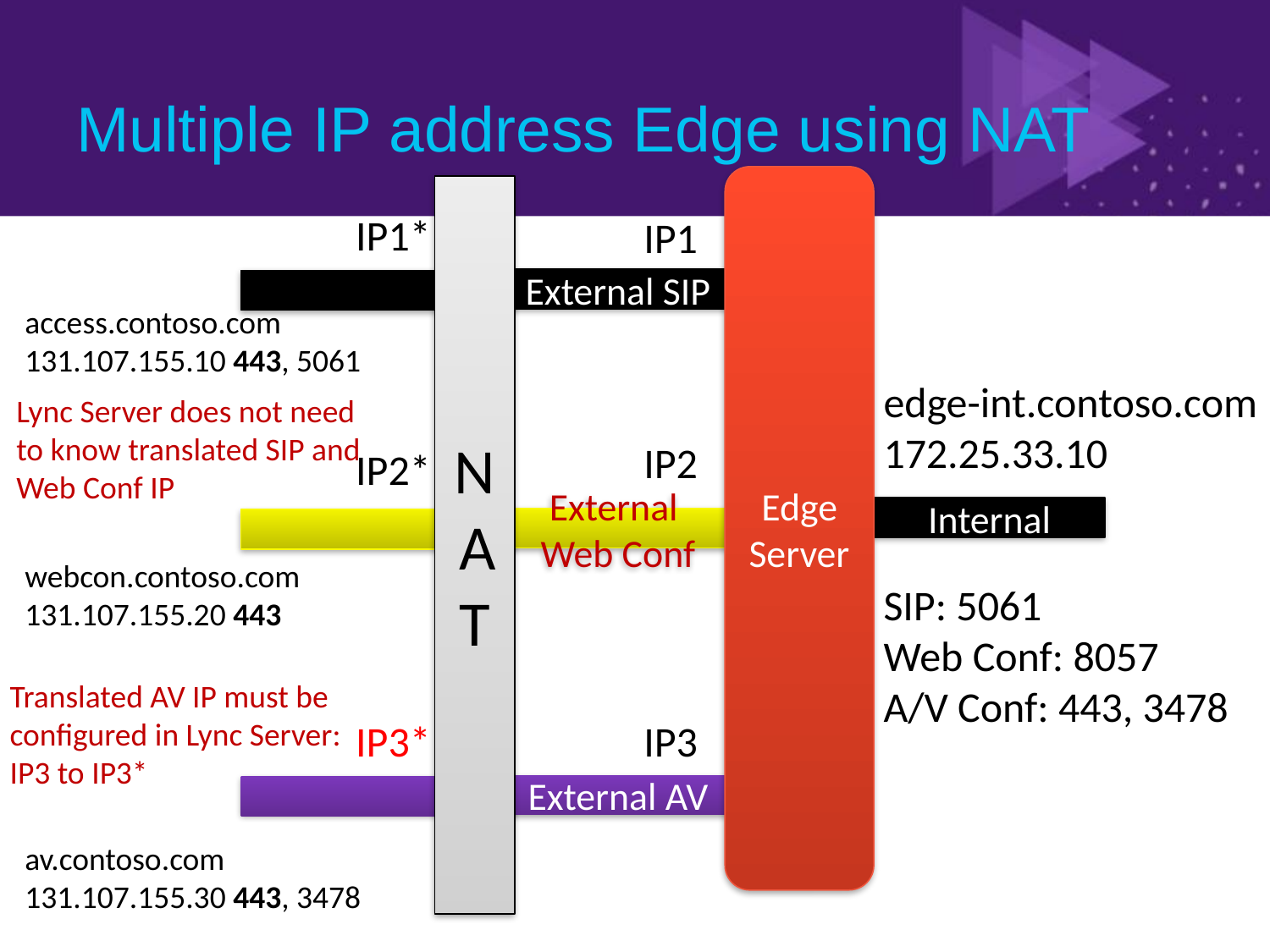

# Multiple IP address Edge using NAT
Edge Server
NAT
IP1*
IP1
External SIP

access.contoso.com
131.107.155.10 443, 5061
edge-int.contoso.com
172.25.33.10

SIP: 5061
Web Conf: 8057
A/V Conf: 443, 3478
Lync Server does not need
to know translated SIP and
Web Conf IP
IP2
IP2*
Internal
External
Web Conf

webcon.contoso.com
131.107.155.20 443
Translated AV IP must be configured in Lync Server:
IP3 to IP3*
IP3*
IP3
External AV

av.contoso.com
131.107.155.30 443, 3478